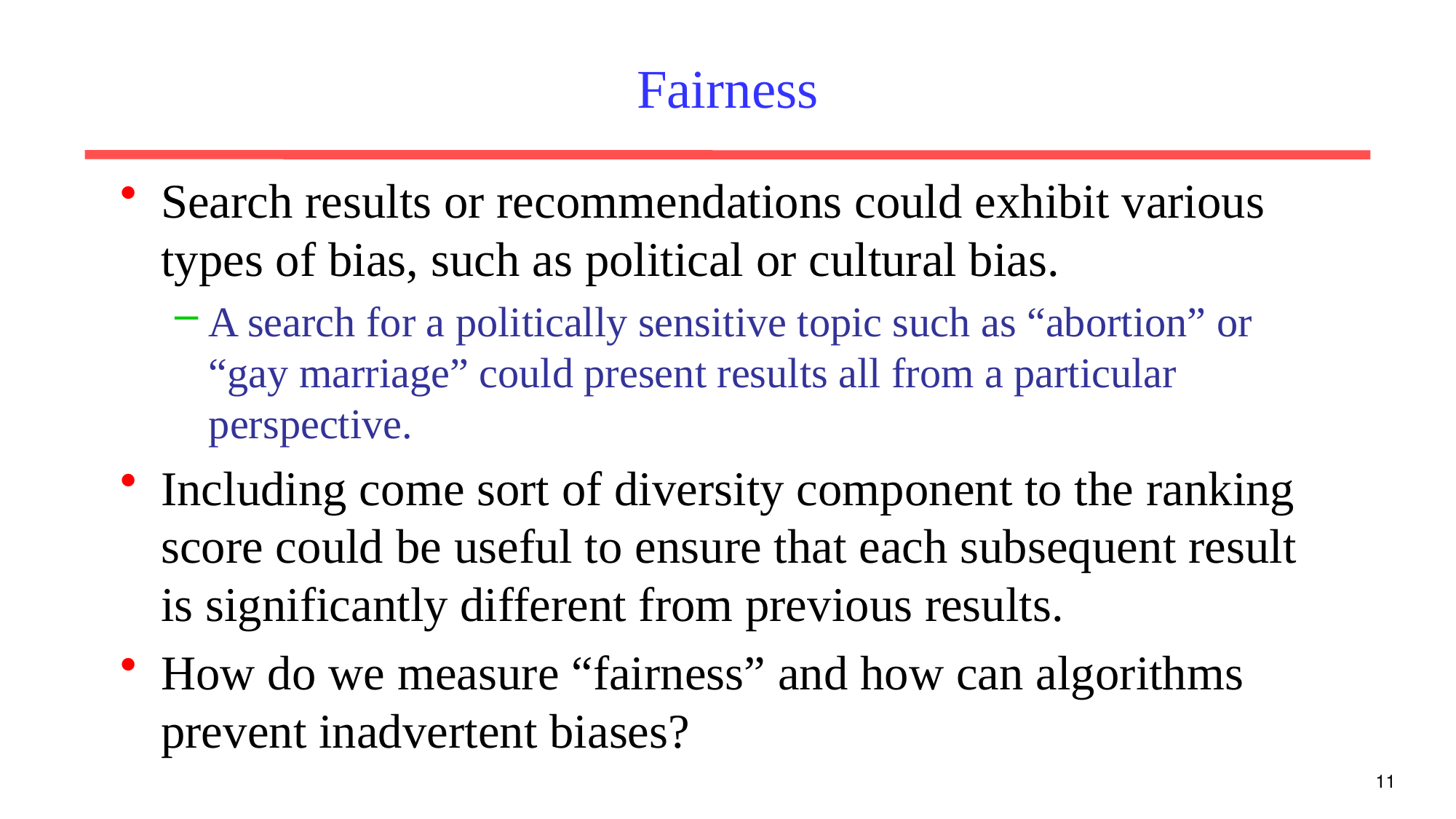

# Fairness
Search results or recommendations could exhibit various types of bias, such as political or cultural bias.
A search for a politically sensitive topic such as “abortion” or “gay marriage” could present results all from a particular perspective.
Including come sort of diversity component to the ranking score could be useful to ensure that each subsequent result is significantly different from previous results.
How do we measure “fairness” and how can algorithms prevent inadvertent biases?
11